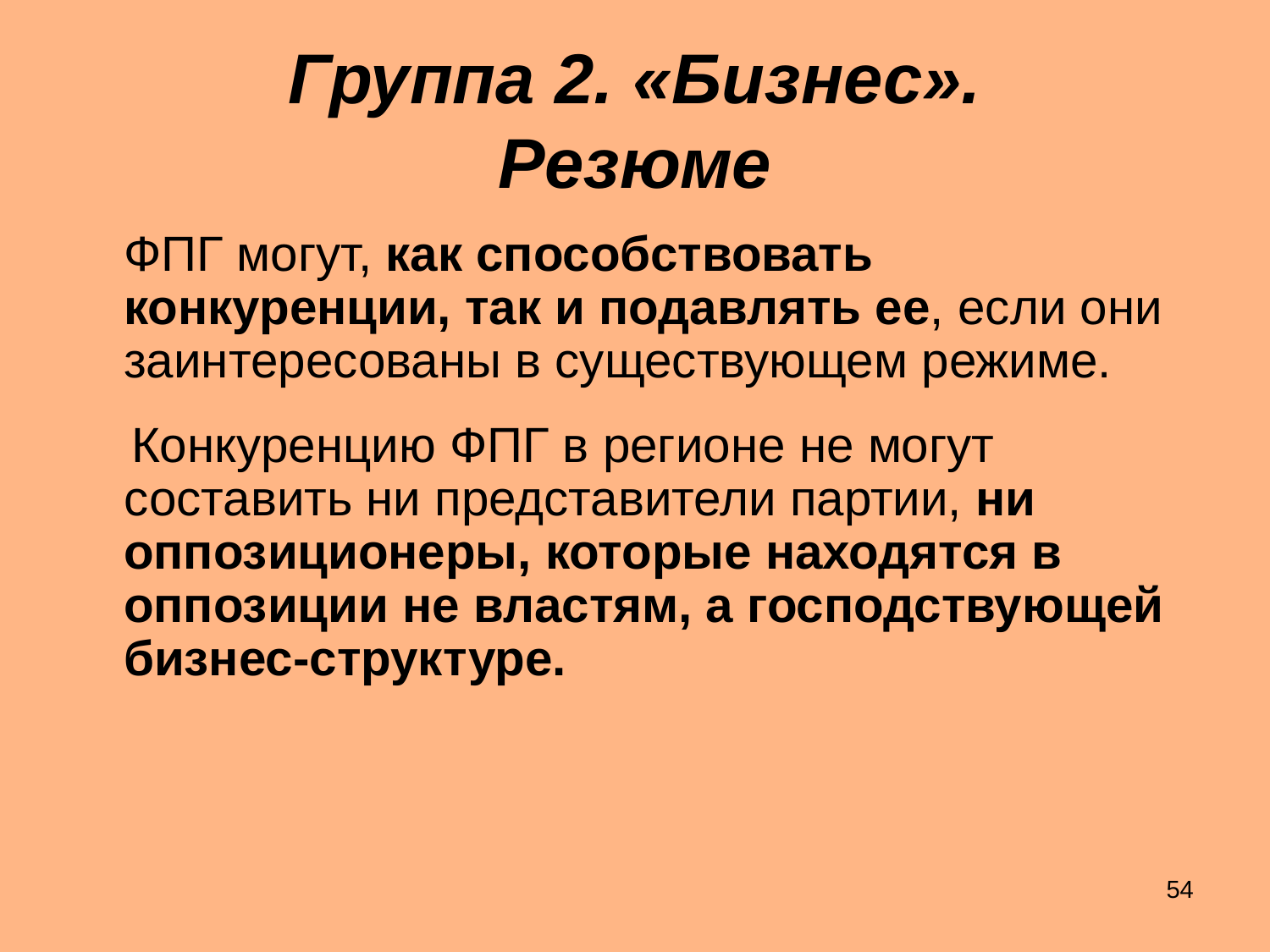

# Группа 2. «Бизнес». Резюме
    ФПГ могут, как способствовать конкуренции, так и подавлять ее, если они заинтересованы в существующем режиме.
    Конкуренцию ФПГ в регионе не могут составить ни представители партии, ни оппозиционеры, которые находятся в оппозиции не властям, а господствующей бизнес-структуре.

54